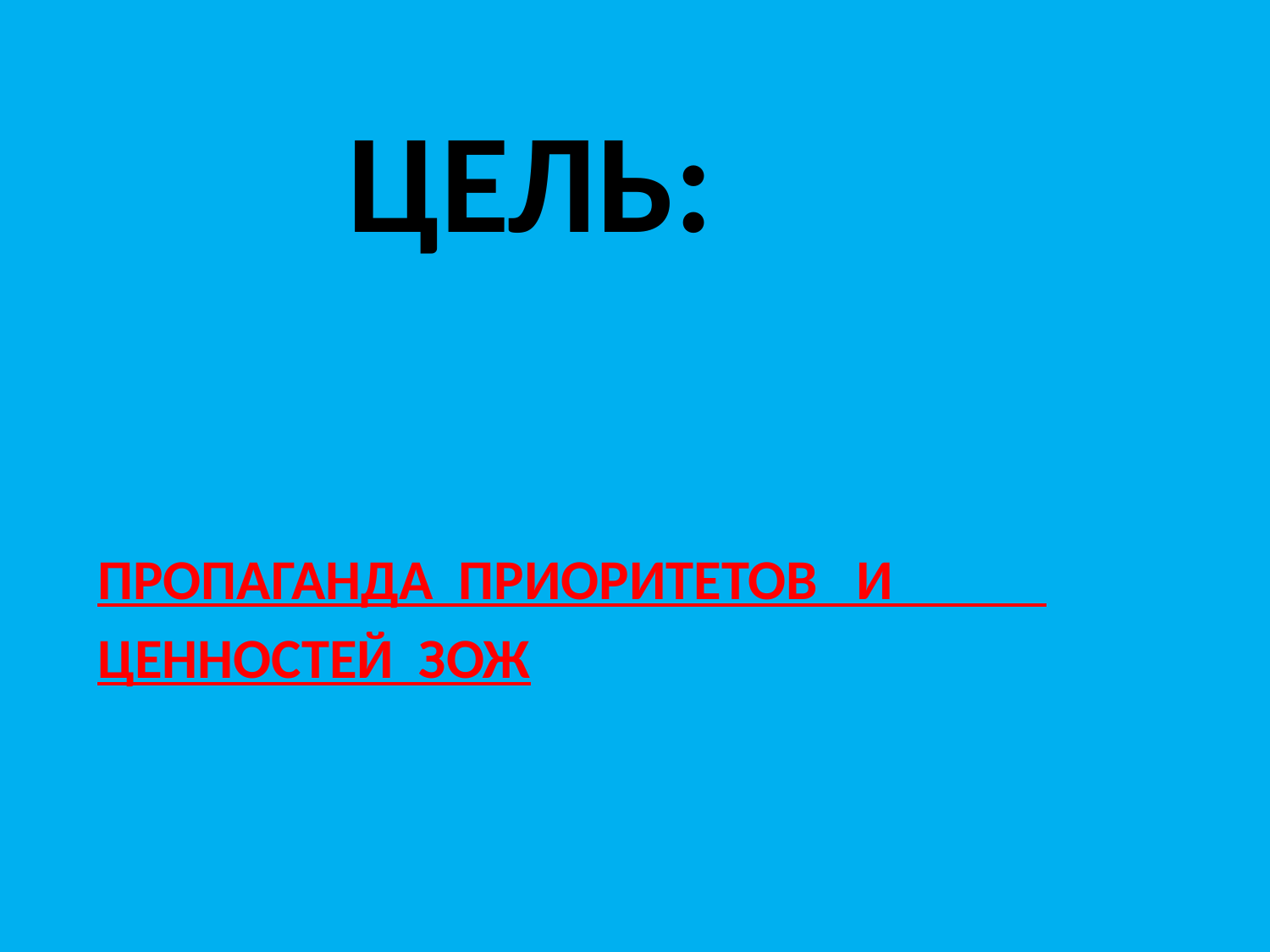

# ЦЕЛЬ:
ПРОПАГАНДА  ПРИОРИТЕТОВ   И
ЦЕННОСТЕЙ  ЗОЖ